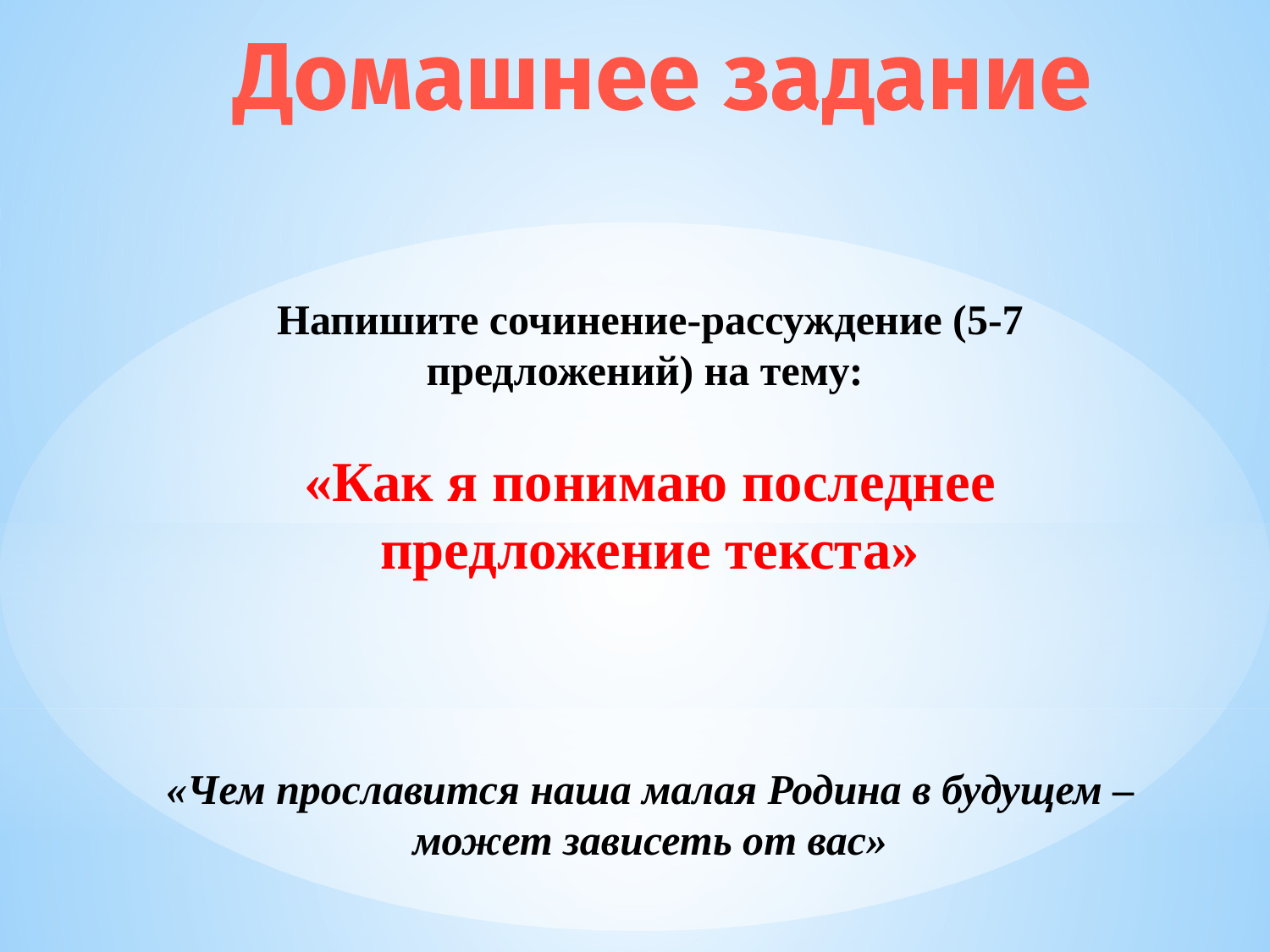

Домашнее задание
Напишите сочинение-рассуждение (5-7 предложений) на тему:

«Как я понимаю последнее предложение текста»
«Чем прославится наша малая Родина в будущем – может зависеть от вас»